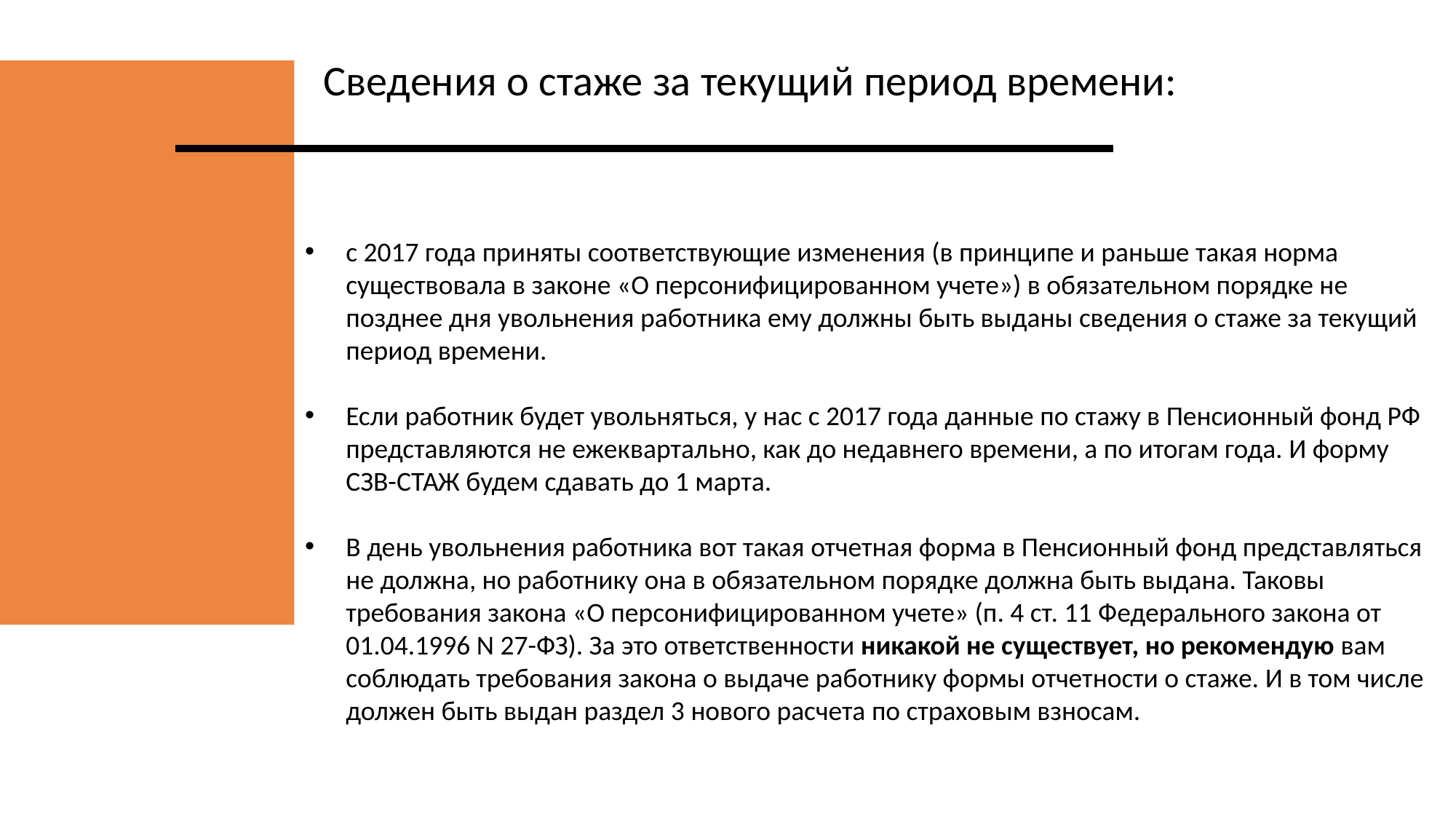

Сведения о стаже за текущий период времени:

с 2017 года приняты соответствующие изменения (в принципе и раньше такая норма существовала в законе «О персонифицированном учете») в обязательном порядке не позднее дня увольнения работника ему должны быть выданы сведения о стаже за текущий период времени.

Если работник будет увольняться, у нас с 2017 года данные по стажу в Пенсионный фонд РФ представляются не ежеквартально, как до недавнего времени, а по итогам года. И форму СЗВ-СТАЖ будем сдавать до 1 марта.

В день увольнения работника вот такая отчетная форма в Пенсионный фонд представляться не должна, но работнику она в обязательном порядке должна быть выдана. Таковы требования закона «О персонифицированном учете» (п. 4 ст. 11 Федерального закона от 01.04.1996 N 27-ФЗ). За это ответственности никакой не существует, но рекомендую вам соблюдать требования закона о выдаче работнику формы отчетности о стаже. И в том числе должен быть выдан раздел 3 нового расчета по страховым взносам.